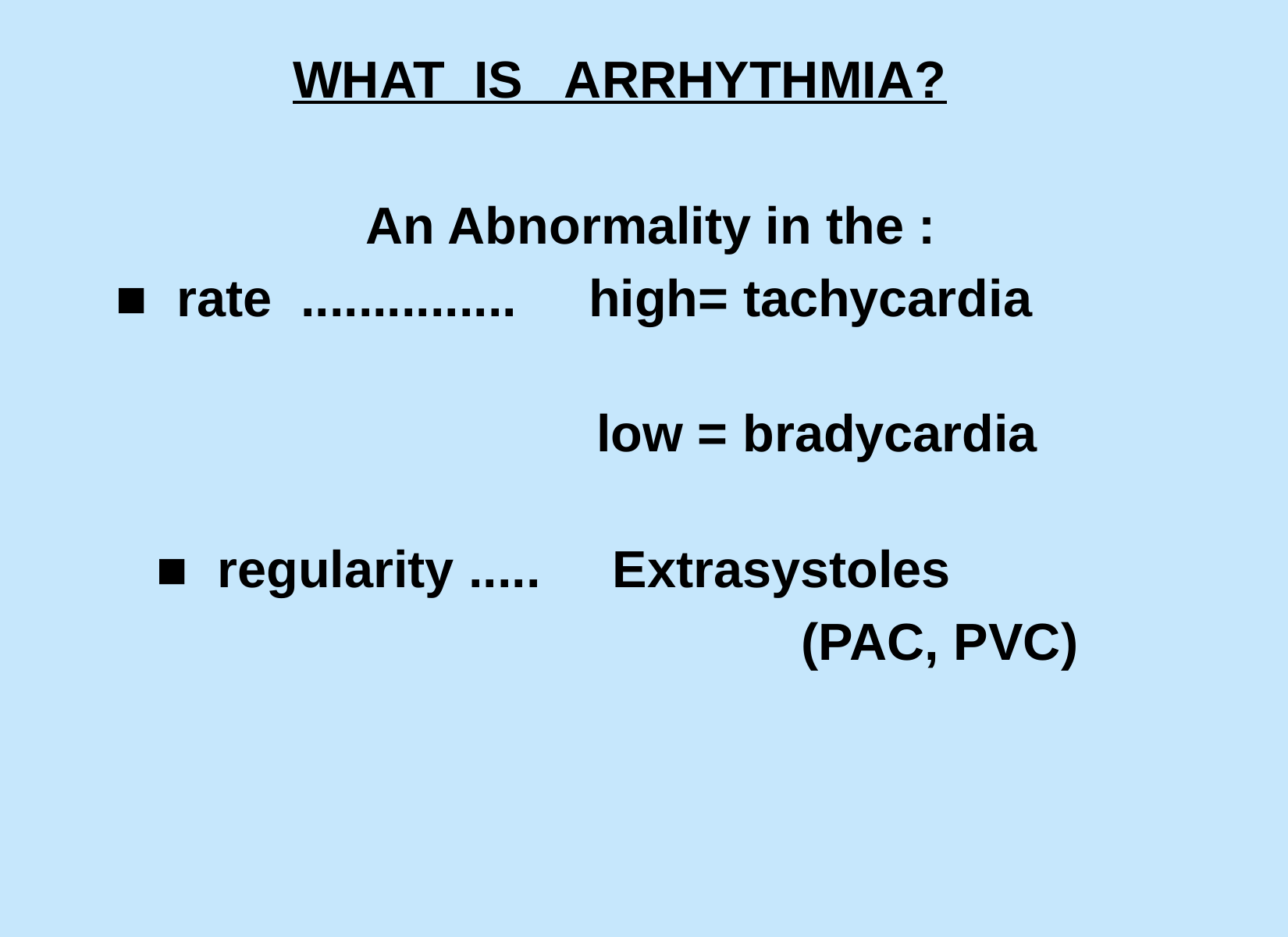

WHAT  IS   ARRHYTHMIA?

 An Abnormality in the :
       ■  rate  ...............     high= tachycardia
                                        low = bradycardia
          ■  regularity .....     Extrasystoles
                                         (PAC, PVC)

#